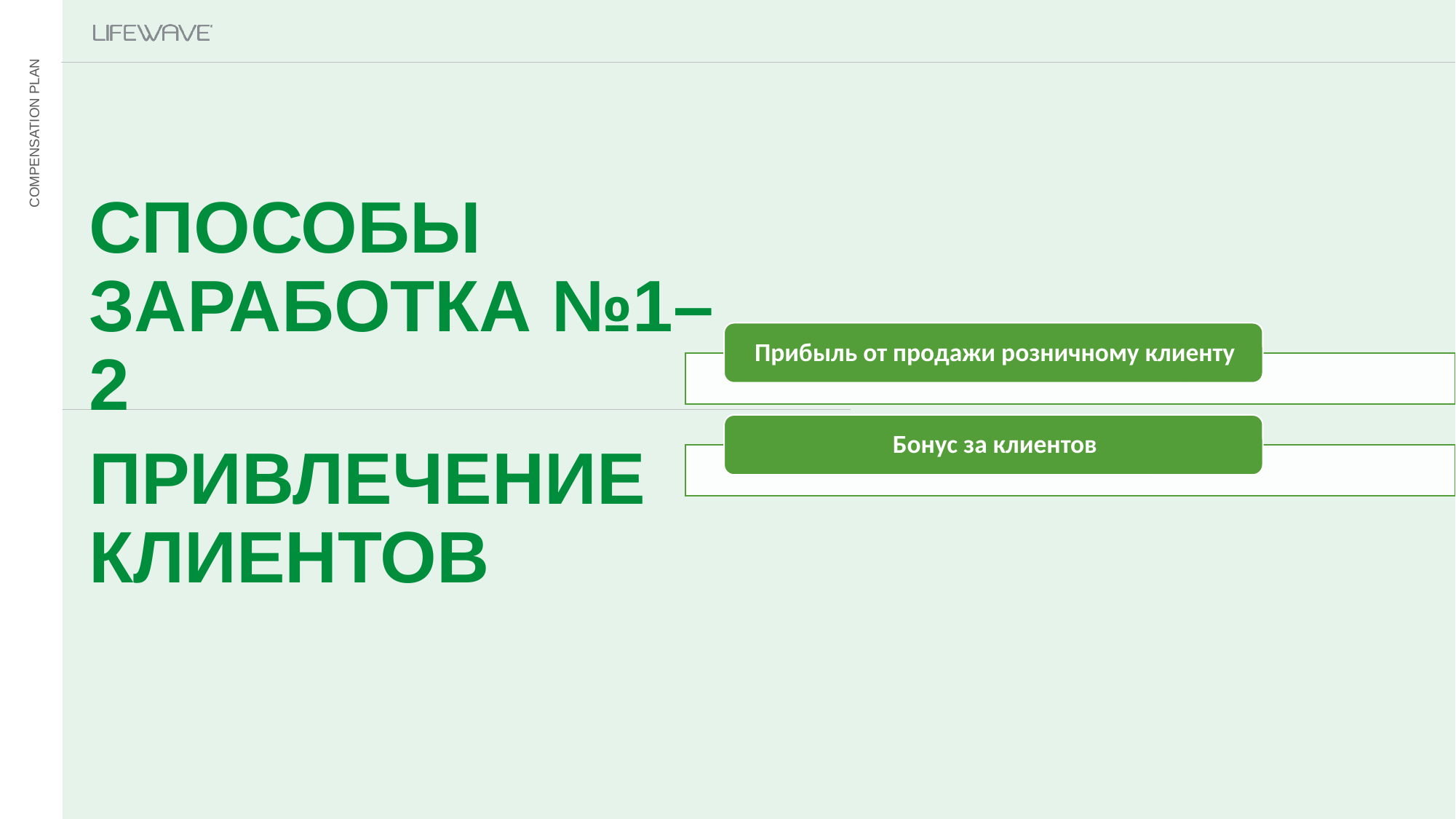

Прибыль от продажи розничному клиенту
Бонус за клиентов
СПОСОБЫ ЗАРАБОТКА №1–2
ПРИВЛЕЧЕНИЕ КЛИЕНТОВ